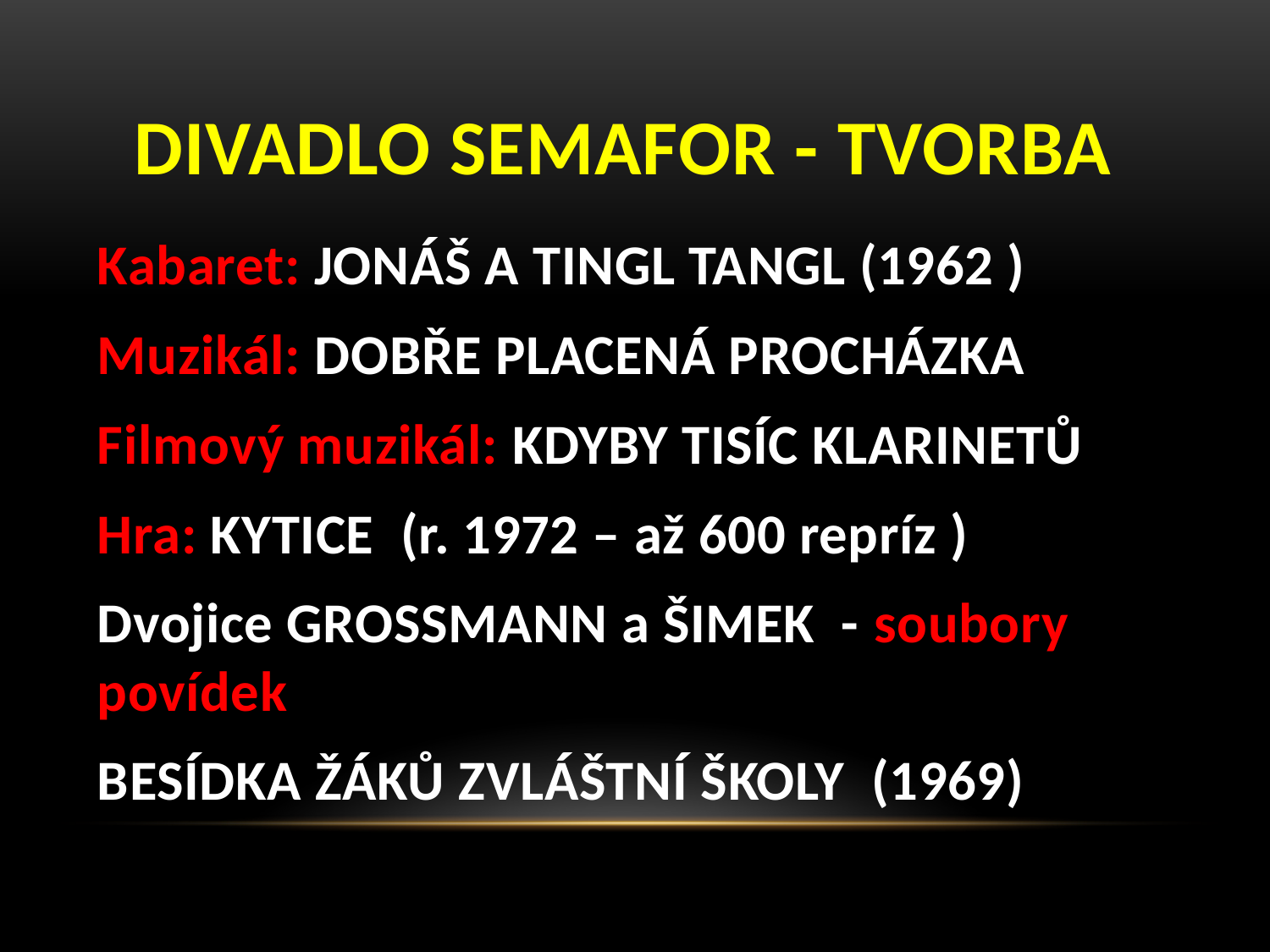

# Divadlo Semafor - tvorba
Kabaret: JONÁŠ A TINGL TANGL (1962 )
Muzikál: DOBŘE PLACENÁ PROCHÁZKA
Filmový muzikál: KDYBY TISÍC KLARINETŮ
Hra: KYTICE  (r. 1972 – až 600 repríz )
Dvojice GROSSMANN a ŠIMEK  - soubory povídek
BESÍDKA ŽÁKŮ ZVLÁŠTNÍ ŠKOLY  (1969)